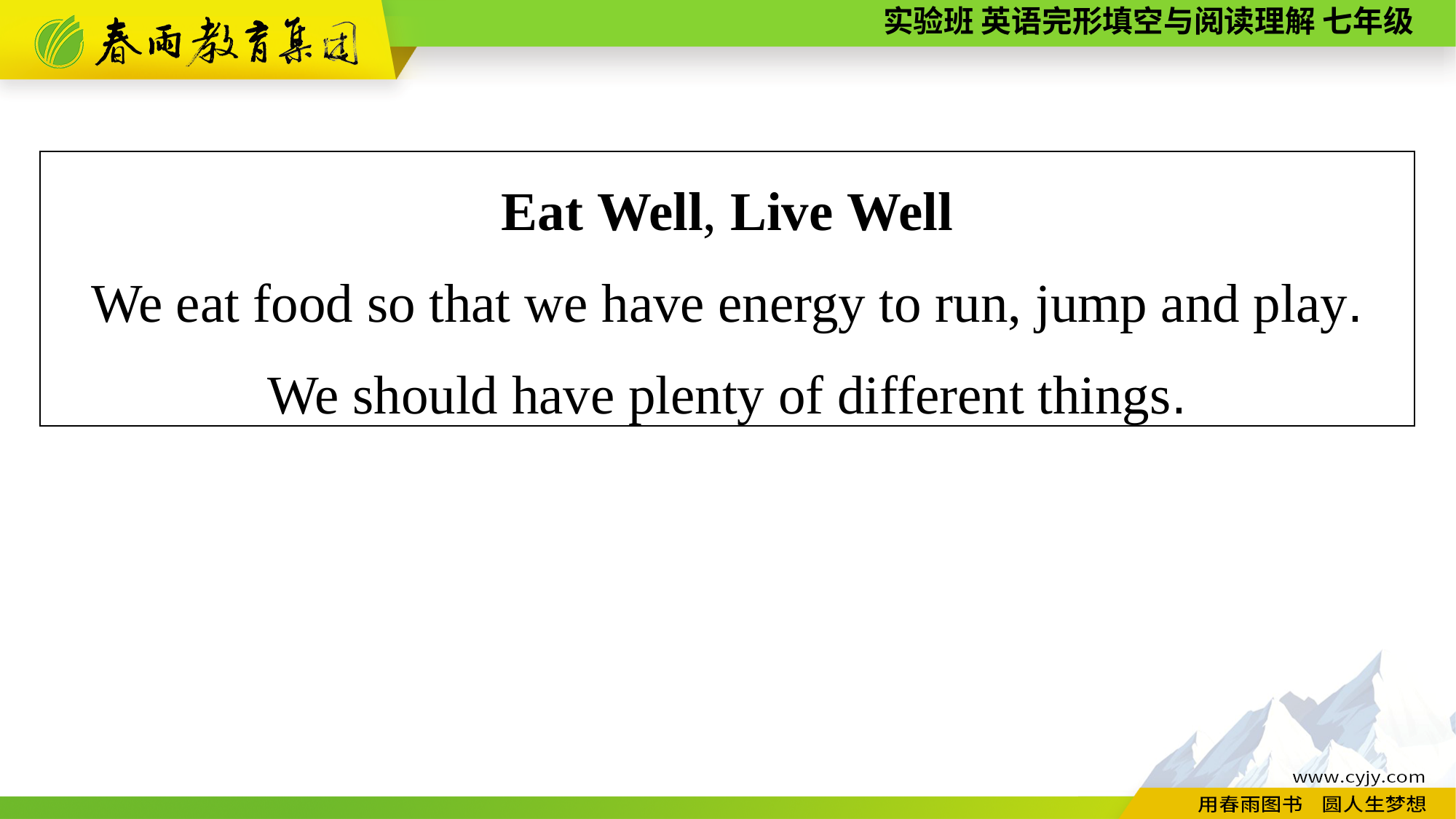

| Eat Well, Live Well We eat food so that we have energy to run, jump and play. We should have plenty of different things. |
| --- |